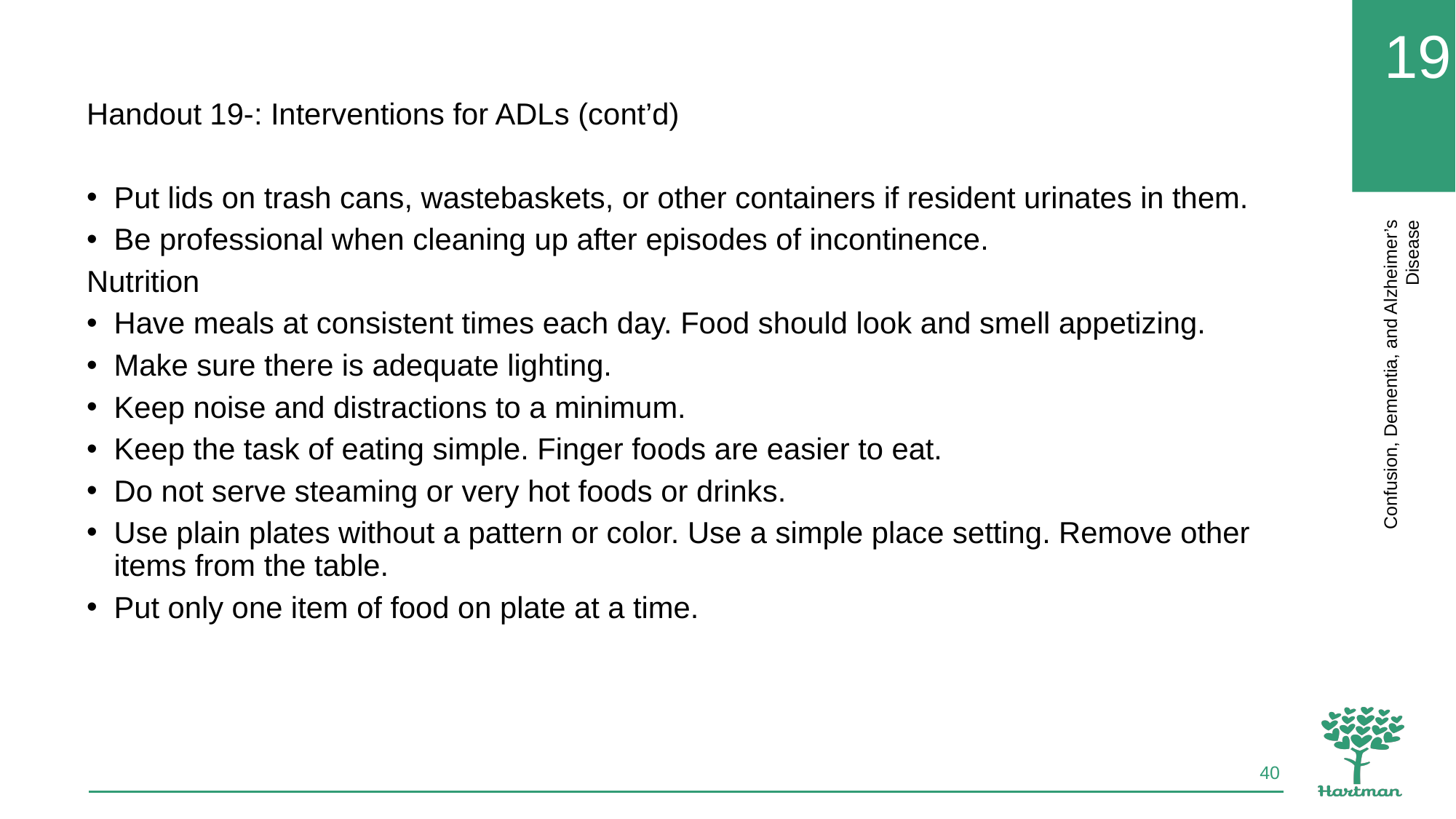

Handout 19-: Interventions for ADLs (cont’d)

Put lids on trash cans, wastebaskets, or other containers if resident urinates in them.
Be professional when cleaning up after episodes of incontinence.
Nutrition
Have meals at consistent times each day. Food should look and smell appetizing.
Make sure there is adequate lighting.
Keep noise and distractions to a minimum.
Keep the task of eating simple. Finger foods are easier to eat.
Do not serve steaming or very hot foods or drinks.
Use plain plates without a pattern or color. Use a simple place setting. Remove other items from the table.
Put only one item of food on plate at a time.

40